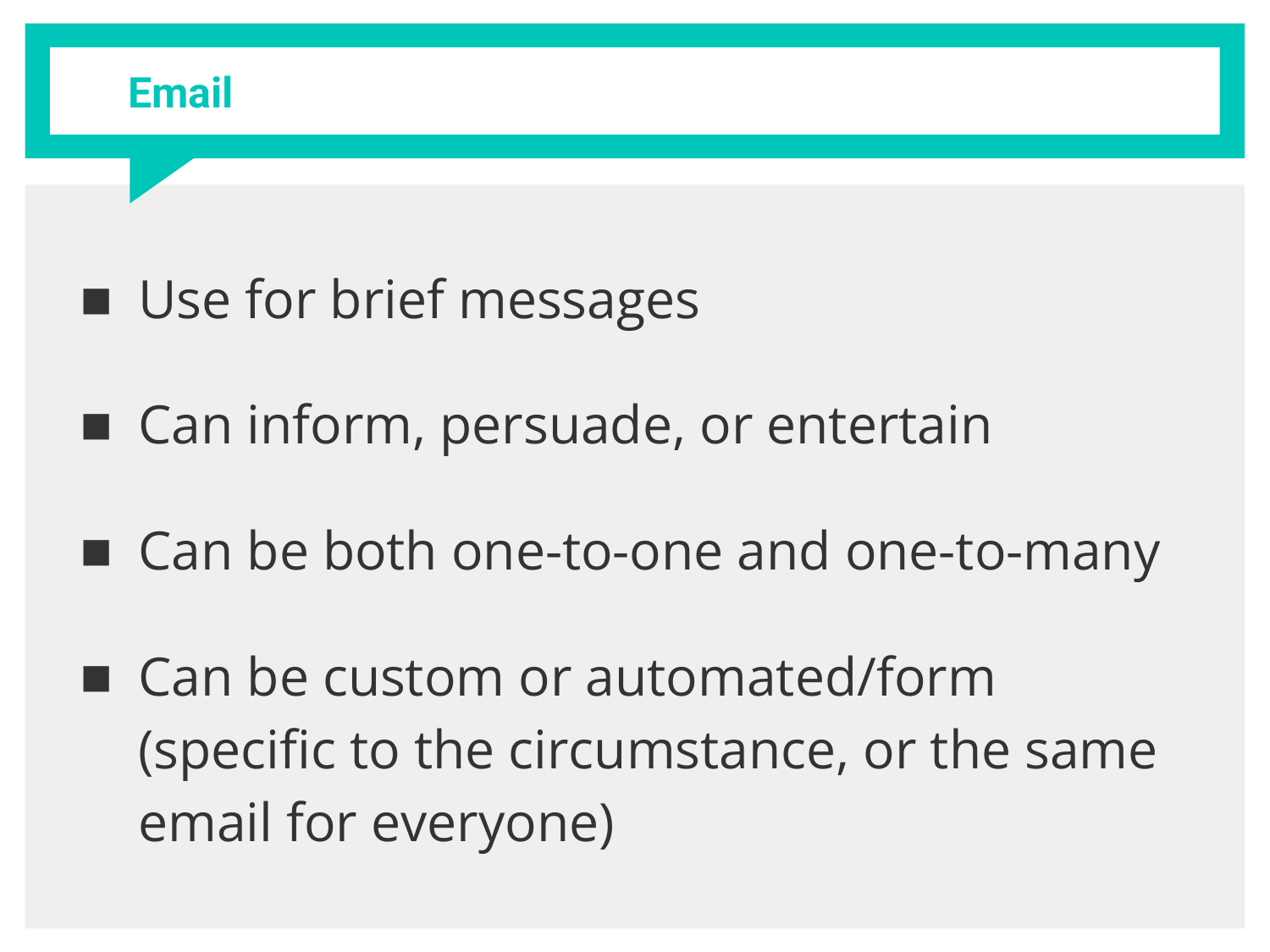

# Email
Use for brief messages
Can inform, persuade, or entertain
Can be both one-to-one and one-to-many
Can be custom or automated/form (specific to the circumstance, or the same email for everyone)